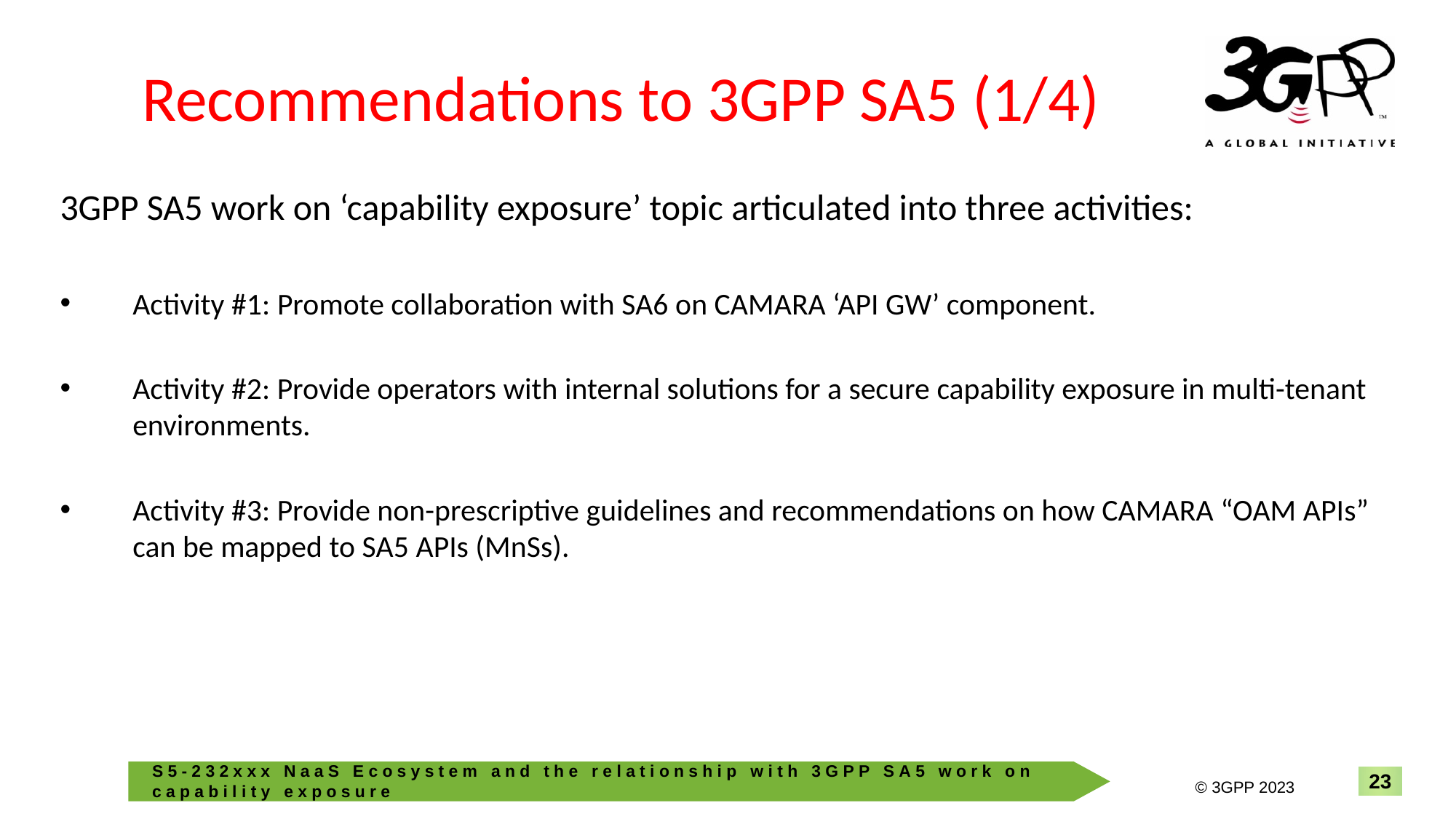

# Recommendations to 3GPP SA5 (1/4)

3GPP SA5 work on ‘capability exposure’ topic articulated into three activities:

Activity #1: Promote collaboration with SA6 on CAMARA ‘API GW’ component.

Activity #2: Provide operators with internal solutions for a secure capability exposure in multi-tenant environments.

Activity #3: Provide non-prescriptive guidelines and recommendations on how CAMARA “OAM APIs” can be mapped to SA5 APIs (MnSs).